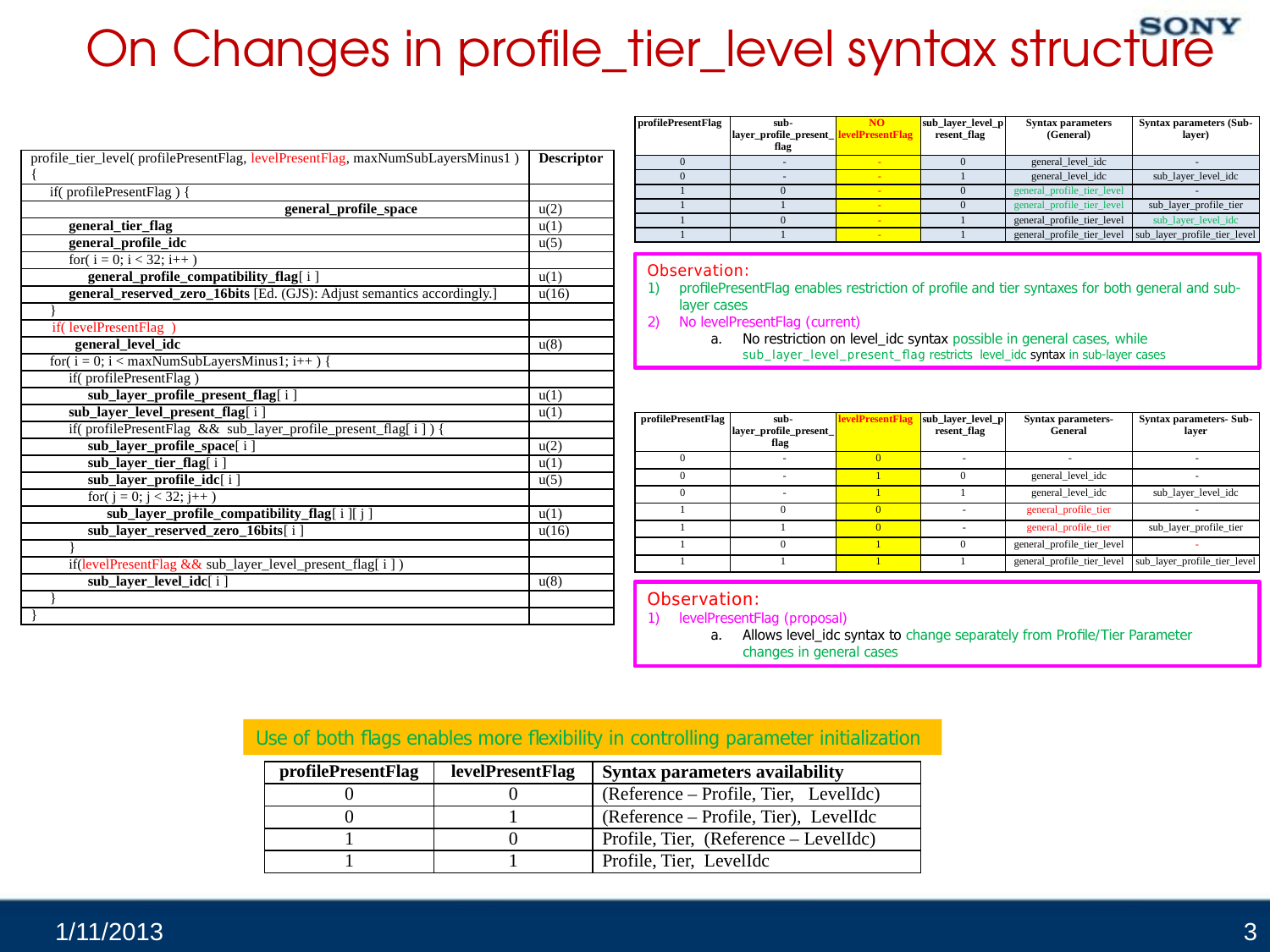

# On Changes in profile_tier_level syntax structure
| profilePresentFlag | sub-layer\_profile\_present\_flag | NO levelPresentFlag | sub\_layer\_level\_present\_flag | Syntax parameters (General) | Syntax parameters (Sub-layer) |
| --- | --- | --- | --- | --- | --- |
| 0 | - | - | 0 | general\_level\_idc | - |
| 0 | - | - | 1 | general\_level\_idc | sub\_layer\_level\_idc |
| 1 | 0 | - | 0 | general\_profile\_tier\_level | - |
| 1 | 1 | - | 0 | general\_profile\_tier\_level | sub\_layer\_profile\_tier |
| 1 | 0 | - | 1 | general\_profile\_tier\_level | sub\_layer\_level\_idc |
| 1 | 1 | - | 1 | general\_profile\_tier\_level | sub\_layer\_profile\_tier\_level |
| profile\_tier\_level( profilePresentFlag, levelPresentFlag, maxNumSubLayersMinus1 ) { | Descriptor |
| --- | --- |
| if( profilePresentFlag ) { |  |
| general\_profile\_space | u(2) |
| general\_tier\_flag | u(1) |
| general\_profile\_idc | u(5) |
| for( i = 0; i < 32; i++ ) |  |
| general\_profile\_compatibility\_flag[ i ] | u(1) |
| general\_reserved\_zero\_16bits [Ed. (GJS): Adjust semantics accordingly.] | u(16) |
| } |  |
| if( levelPresentFlag ) |  |
| general\_level\_idc | u(8) |
| for( i = 0; i < maxNumSubLayersMinus1; i++ ) { |  |
| if( profilePresentFlag ) |  |
| sub\_layer\_profile\_present\_flag[ i ] | u(1) |
| sub\_layer\_level\_present\_flag[ i ] | u(1) |
| if( profilePresentFlag && sub\_layer\_profile\_present\_flag[ i ] ) { |  |
| sub\_layer\_profile\_space[ i ] | u(2) |
| sub\_layer\_tier\_flag[ i ] | u(1) |
| sub\_layer\_profile\_idc[ i ] | u(5) |
| for( j = 0; j < 32; j++ ) |  |
| sub\_layer\_profile\_compatibility\_flag[ i ][ j ] | u(1) |
| sub\_layer\_reserved\_zero\_16bits[ i ] | u(16) |
| } |  |
| if(levelPresentFlag && sub\_layer\_level\_present\_flag[ i ] ) |  |
| sub\_layer\_level\_idc[ i ] | u(8) |
| } |  |
| } |  |
Observation:
profilePresentFlag enables restriction of profile and tier syntaxes for both general and sub-layer cases
No levelPresentFlag (current)
No restriction on level_idc syntax possible in general cases, while sub_layer_level_present_flag restricts  level_idc syntax in sub-layer cases
| profilePresentFlag | sub-layer\_profile\_present\_flag | levelPresentFlag | sub\_layer\_level\_present\_flag | Syntax parameters- General | Syntax parameters- Sub-layer |
| --- | --- | --- | --- | --- | --- |
| 0 | - | 0 | - | - | - |
| 0 | - | 1 | 0 | general\_level\_idc | - |
| 0 | - | 1 | 1 | general\_level\_idc | sub\_layer\_level\_idc |
| 1 | 0 | 0 | - | general\_profile\_tier | - |
| 1 | 1 | 0 | - | general\_profile\_tier | sub\_layer\_profile\_tier |
| 1 | 0 | 1 | 0 | general\_profile\_tier\_level | - |
| 1 | 1 | 1 | 1 | general\_profile\_tier\_level | sub\_layer\_profile\_tier\_level |
Observation:
levelPresentFlag (proposal)
Allows level_idc syntax to change separately from Profile/Tier Parameter changes in general cases
Use of both flags enables more flexibility in controlling parameter initialization
| profilePresentFlag | levelPresentFlag | Syntax parameters availability |
| --- | --- | --- |
| 0 | 0 | (Reference – Profile, Tier, LevelIdc) |
| 0 | 1 | (Reference – Profile, Tier), LevelIdc |
| 1 | 0 | Profile, Tier, (Reference – LevelIdc) |
| 1 | 1 | Profile, Tier, LevelIdc |
1/11/2013
3